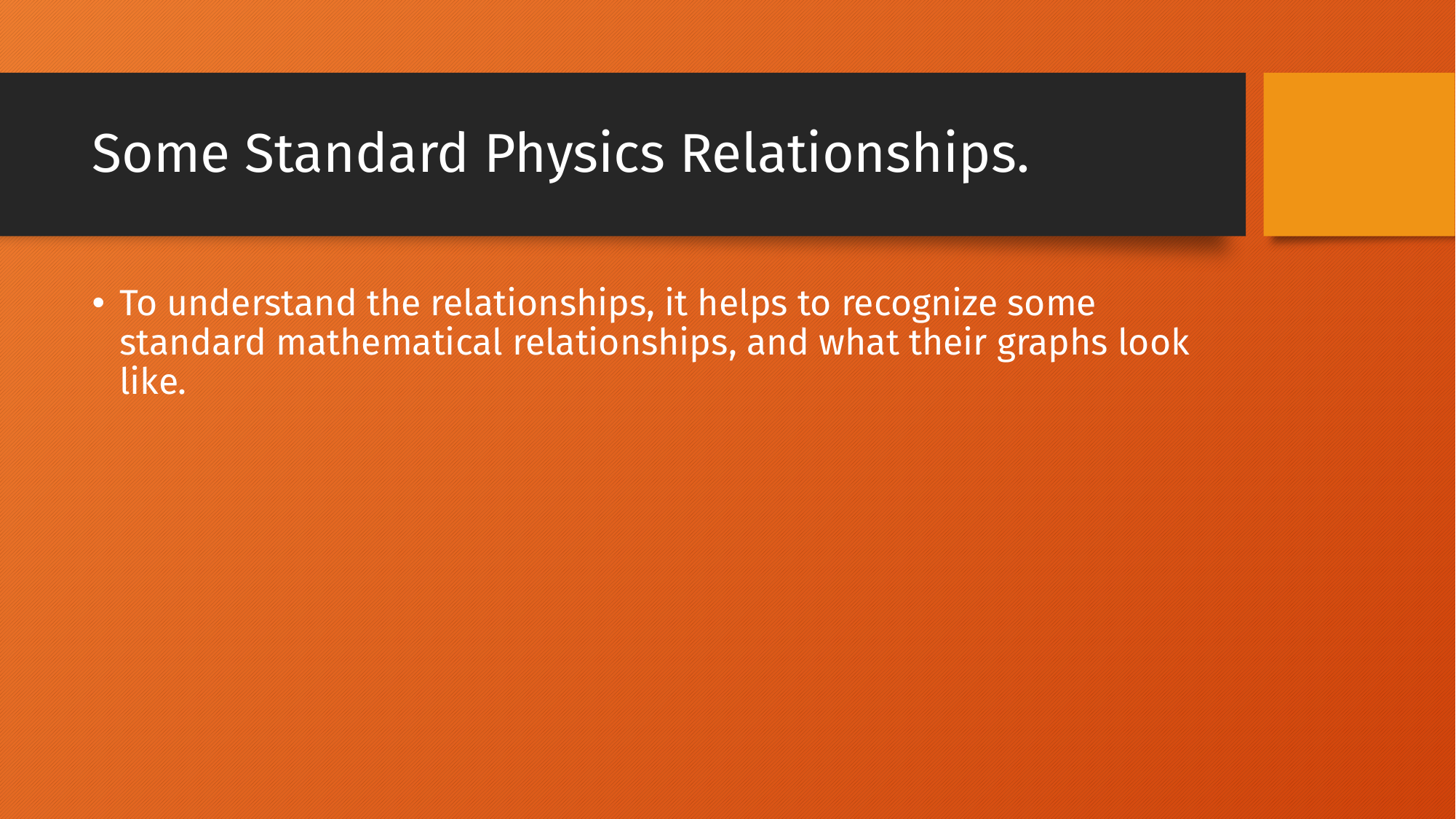

# Some Standard Physics Relationships.
To understand the relationships, it helps to recognize some standard mathematical relationships, and what their graphs look like.